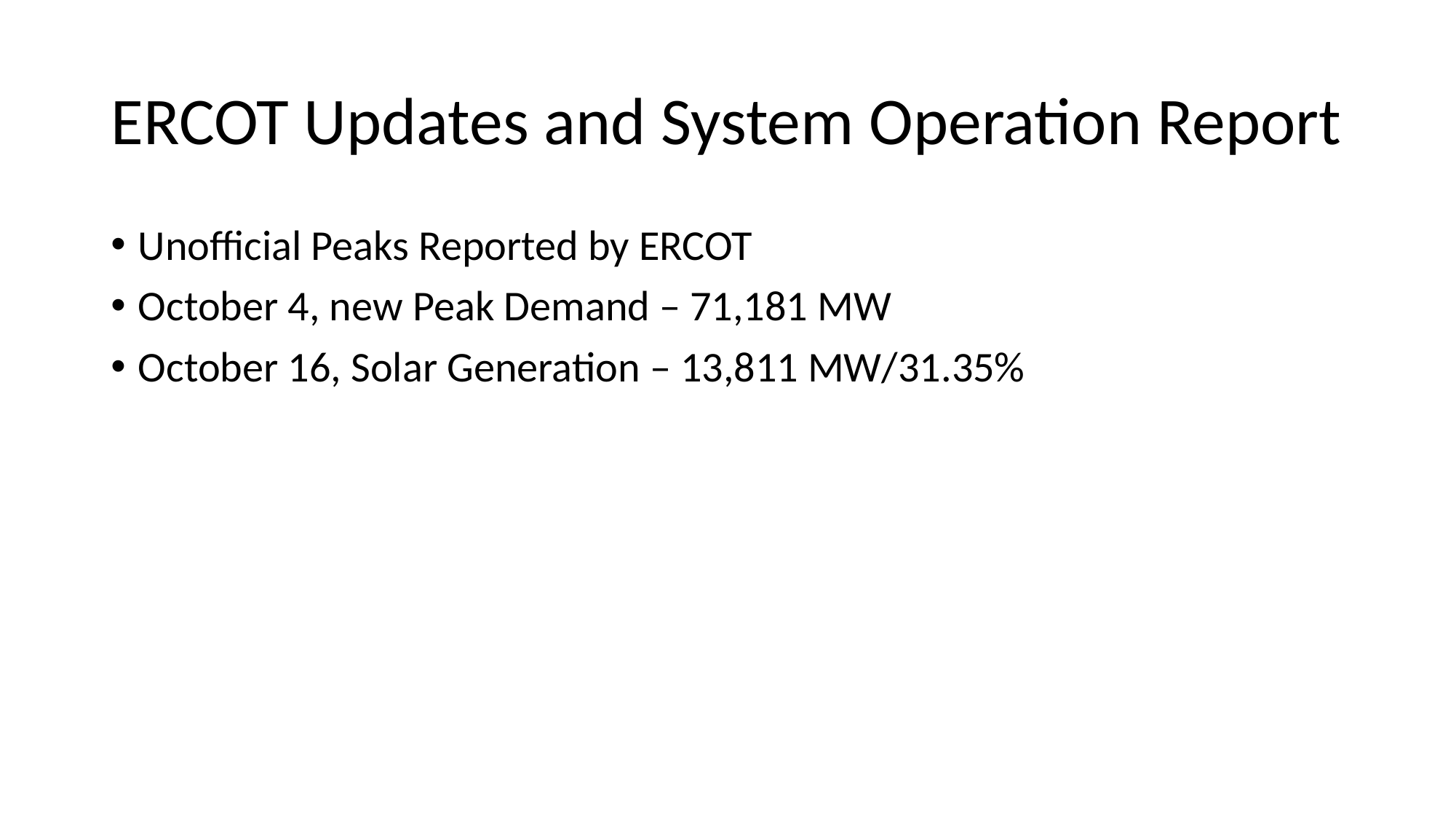

# ERCOT Updates and System Operation Report
Unofficial Peaks Reported by ERCOT
October 4, new Peak Demand – 71,181 MW
October 16, Solar Generation – 13,811 MW/31.35%